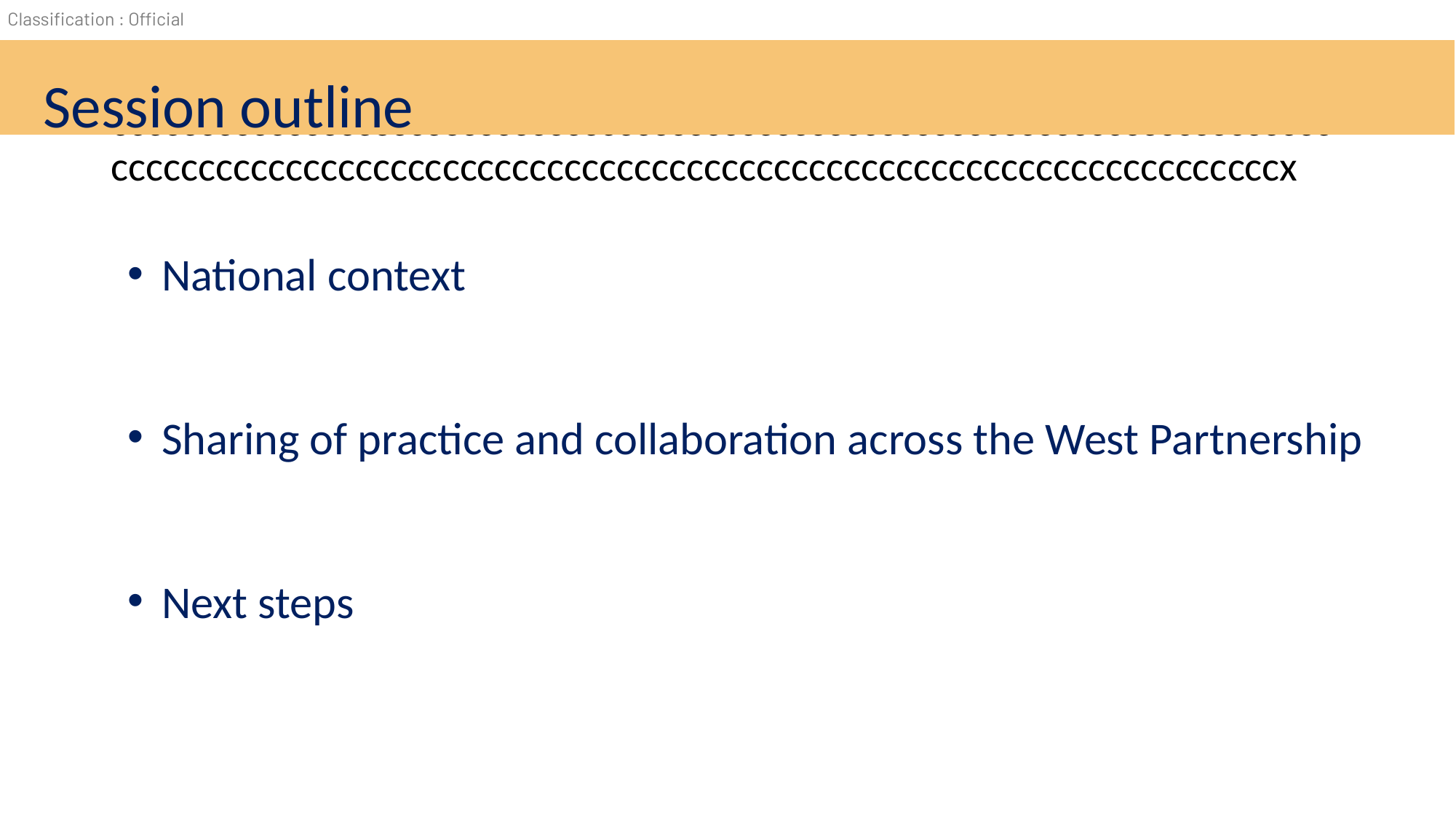

# dccccccccccccccccccccccccccccccccccccccccccccccccccccccccccccccccccccccccccccccccccccccccccccccccccccccccccccccccccccccccccccccccccccccccccccccccccccccccccccccccccccccccccccccccccccccccccccccccccccccccccccccx
Session outline

National context

Sharing of practice and collaboration across the West Partnership

Next steps